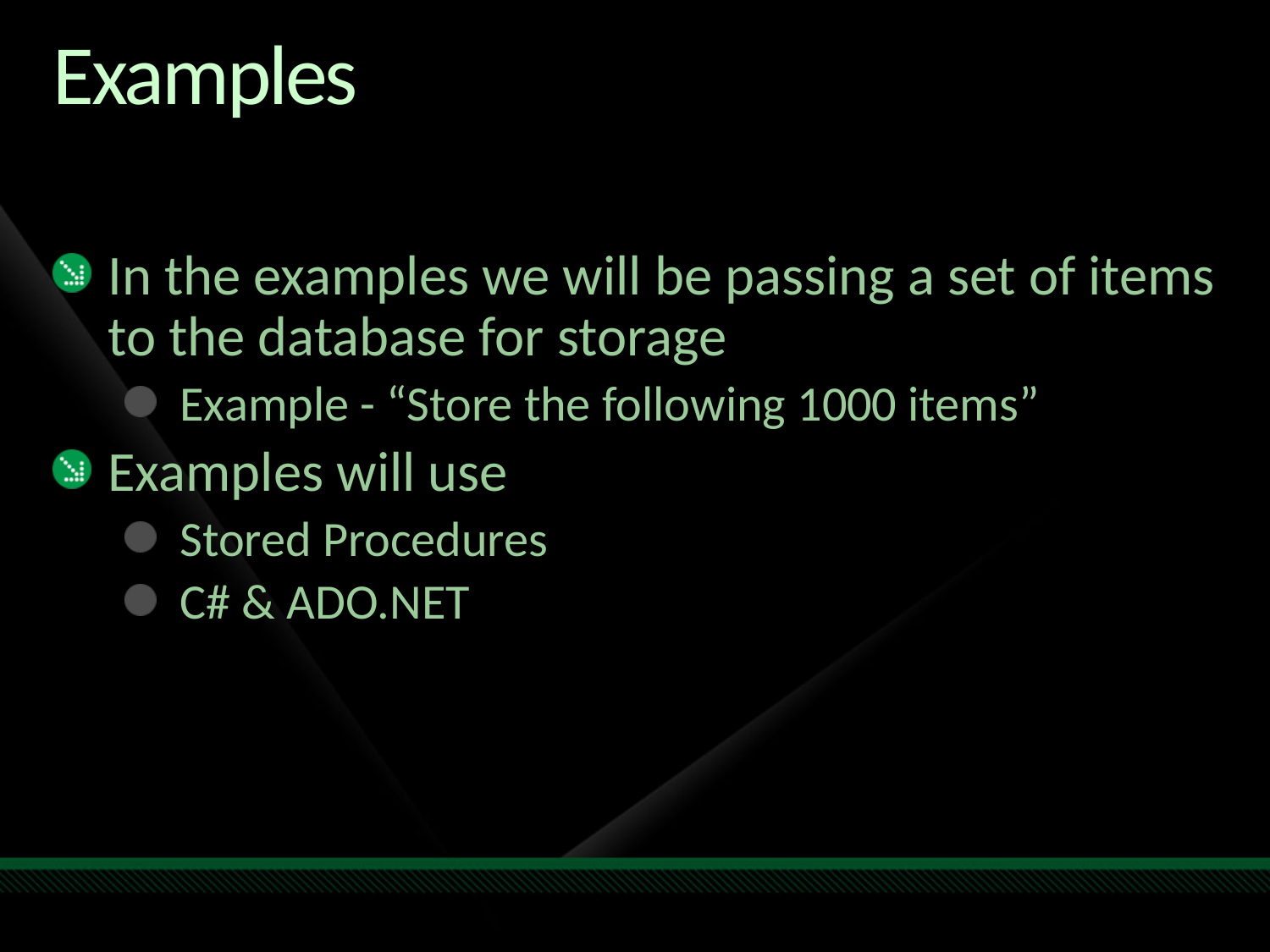

# Examples
In the examples we will be passing a set of items to the database for storage
Example - “Store the following 1000 items”
Examples will use
Stored Procedures
C# & ADO.NET